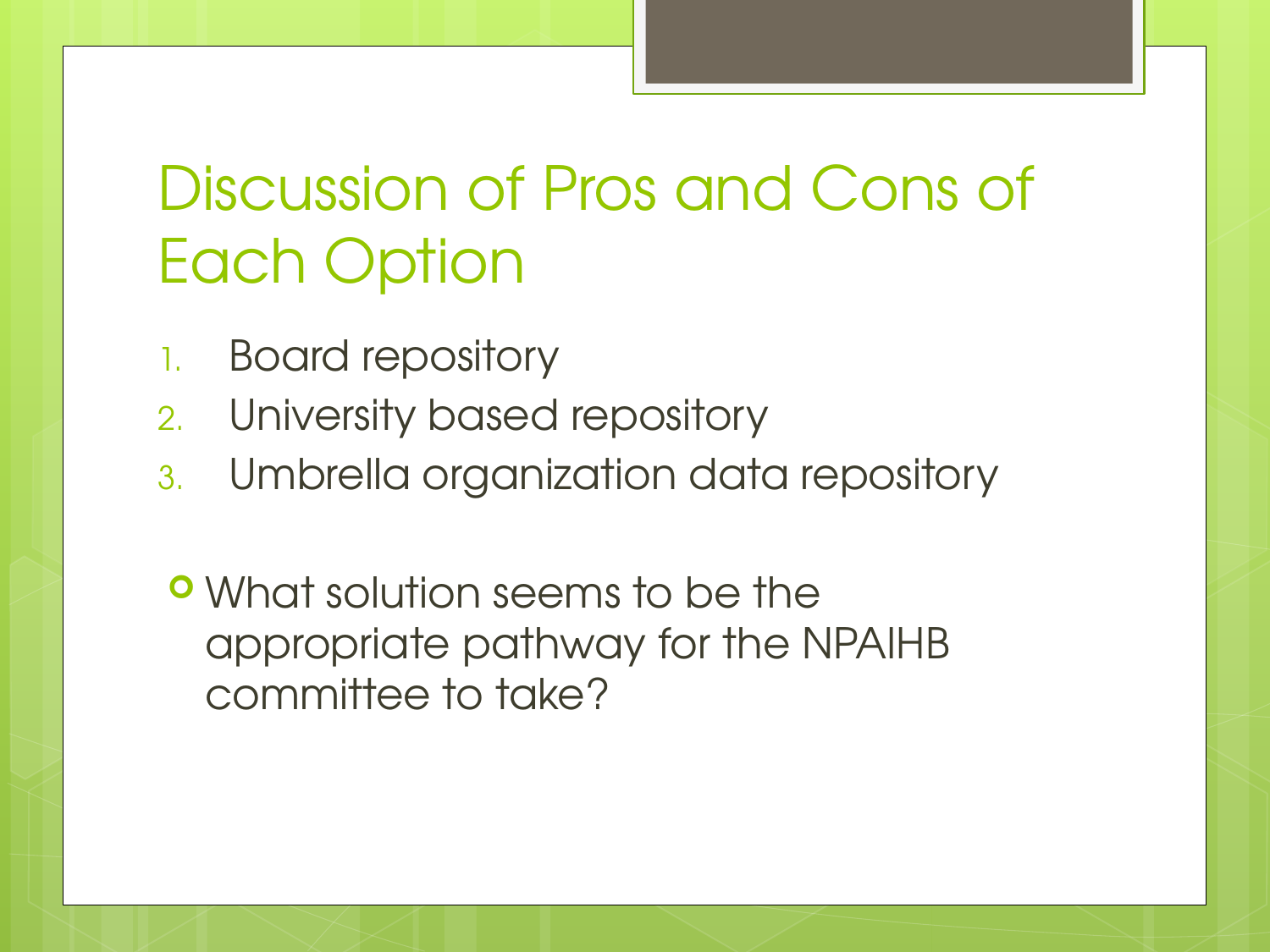

# Discussion of Pros and Cons of Each Option
Board repository
University based repository
Umbrella organization data repository

What solution seems to be the appropriate pathway for the NPAIHB committee to take?